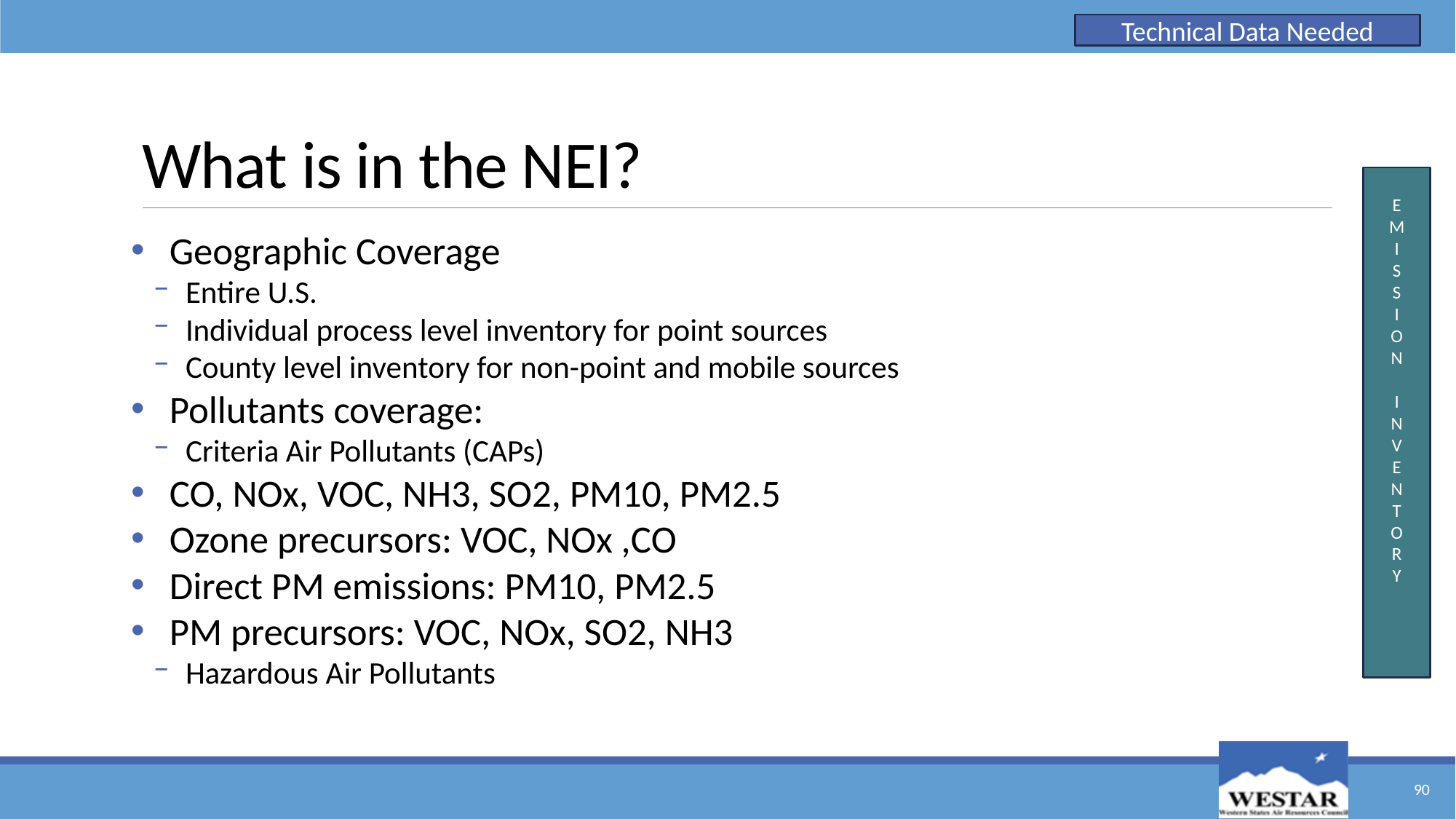

Technical Data Needed
# What is in the NEI?
E
M
I
S
S
I
O
N

I
N
V
E
N
T
O
R
Y

Geographic Coverage
Entire U.S.
Individual process level inventory for point sources
County level inventory for non-point and mobile sources
Pollutants coverage:
Criteria Air Pollutants (CAPs)
CO, NOx, VOC, NH3, SO2, PM10, PM2.5
Ozone precursors: VOC, NOx ,CO
Direct PM emissions: PM10, PM2.5
PM precursors: VOC, NOx, SO2, NH3
Hazardous Air Pollutants

90